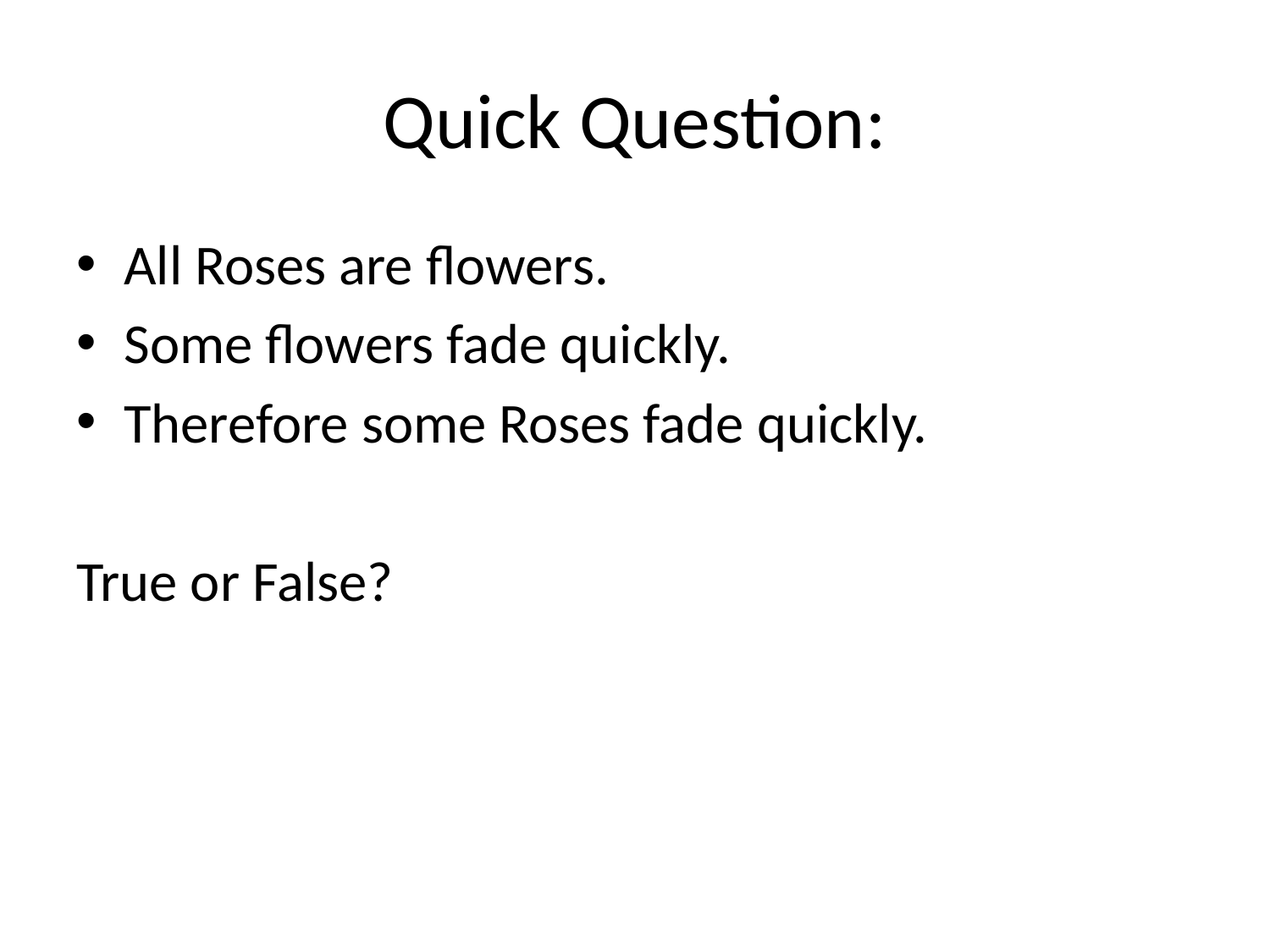

# Quick Question:
All Roses are flowers.
Some flowers fade quickly.
Therefore some Roses fade quickly.

True or False?